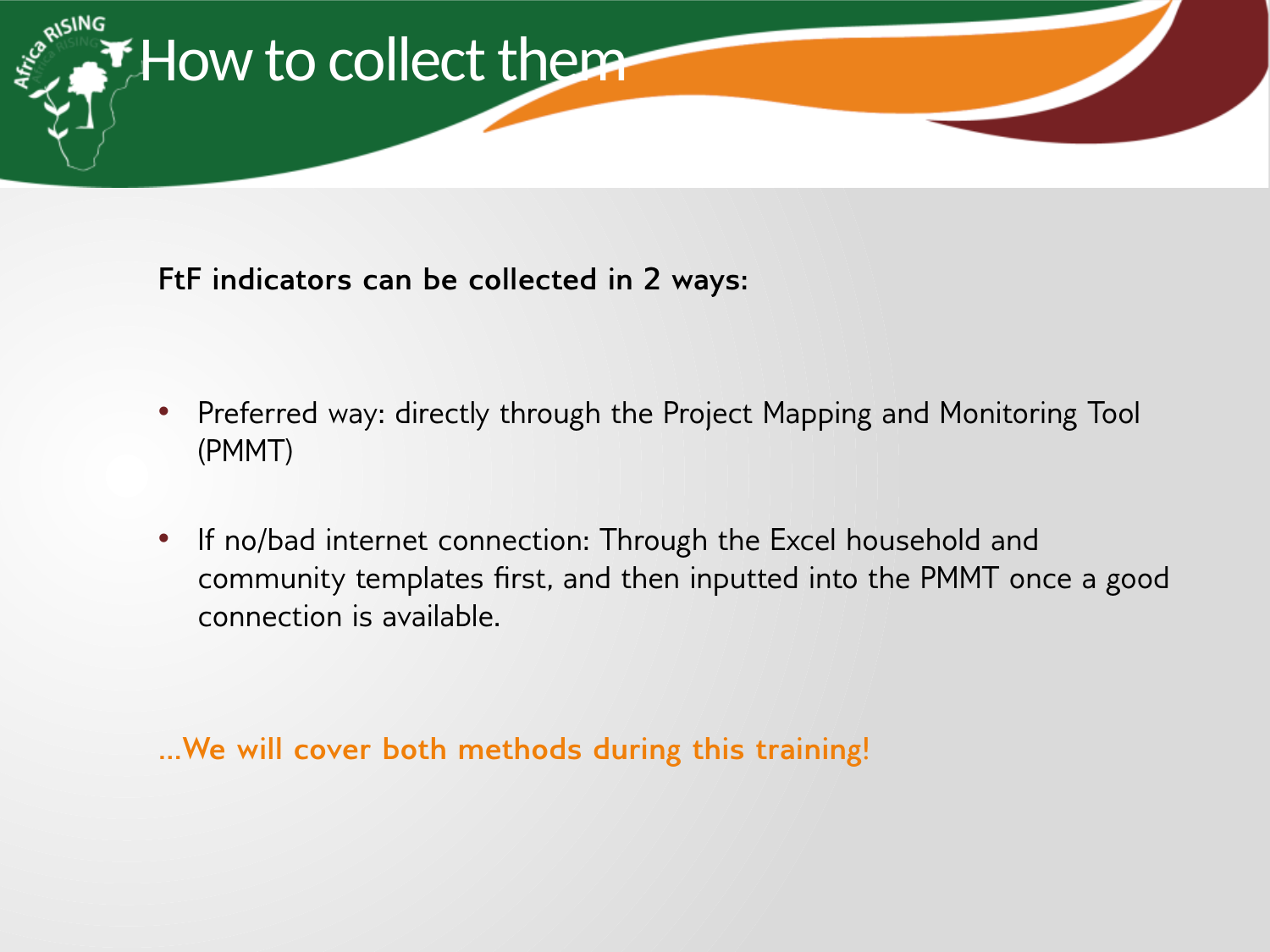

How to collect them
FtF indicators can be collected in 2 ways:

Preferred way: directly through the Project Mapping and Monitoring Tool (PMMT)

If no/bad internet connection: Through the Excel household and community templates first, and then inputted into the PMMT once a good connection is available.

…We will cover both methods during this training!